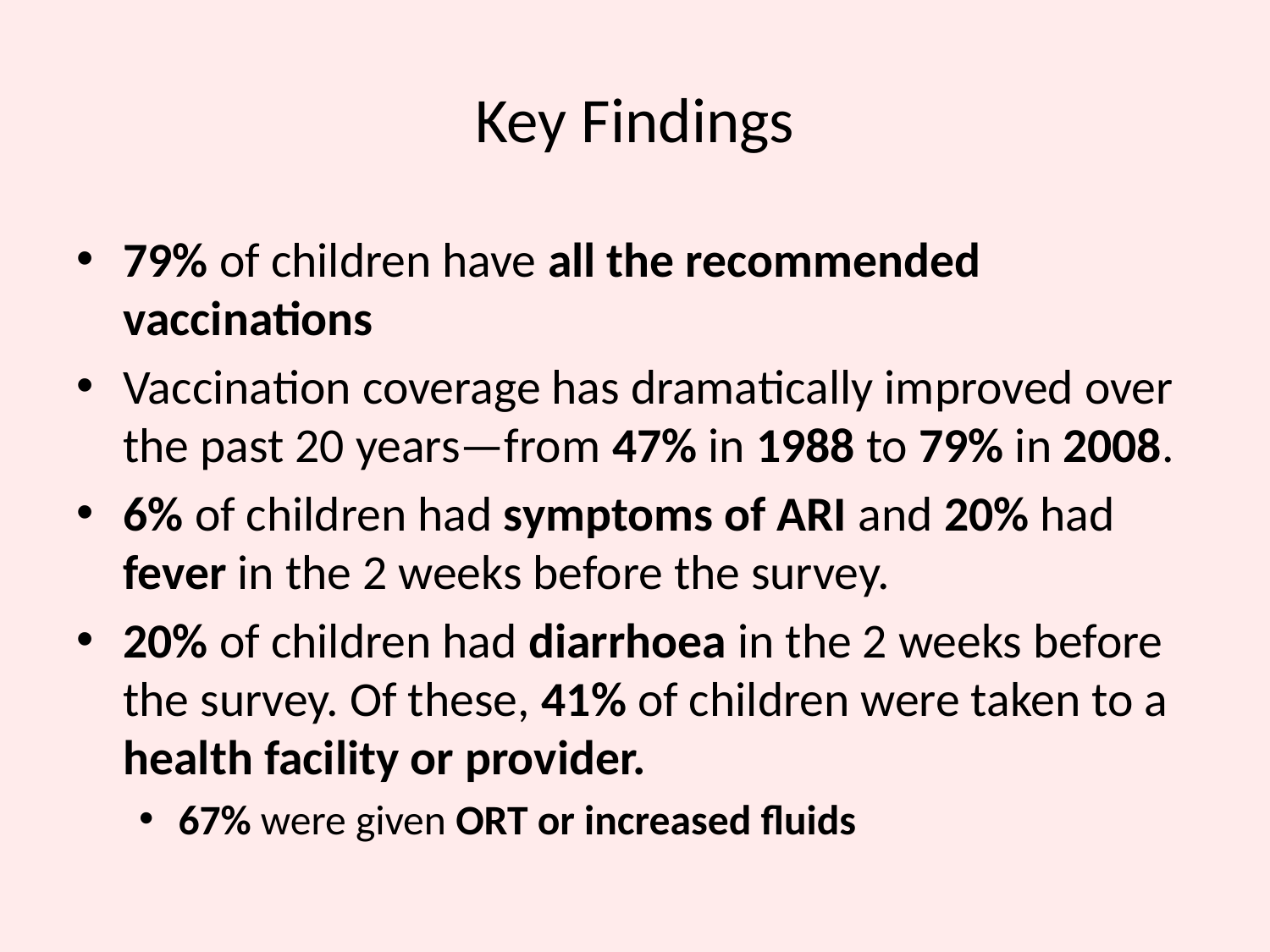

# Key Findings
79% of children have all the recommended vaccinations
Vaccination coverage has dramatically improved over the past 20 years—from 47% in 1988 to 79% in 2008.
6% of children had symptoms of ARI and 20% had fever in the 2 weeks before the survey.
20% of children had diarrhoea in the 2 weeks before the survey. Of these, 41% of children were taken to a health facility or provider.
67% were given ORT or increased fluids